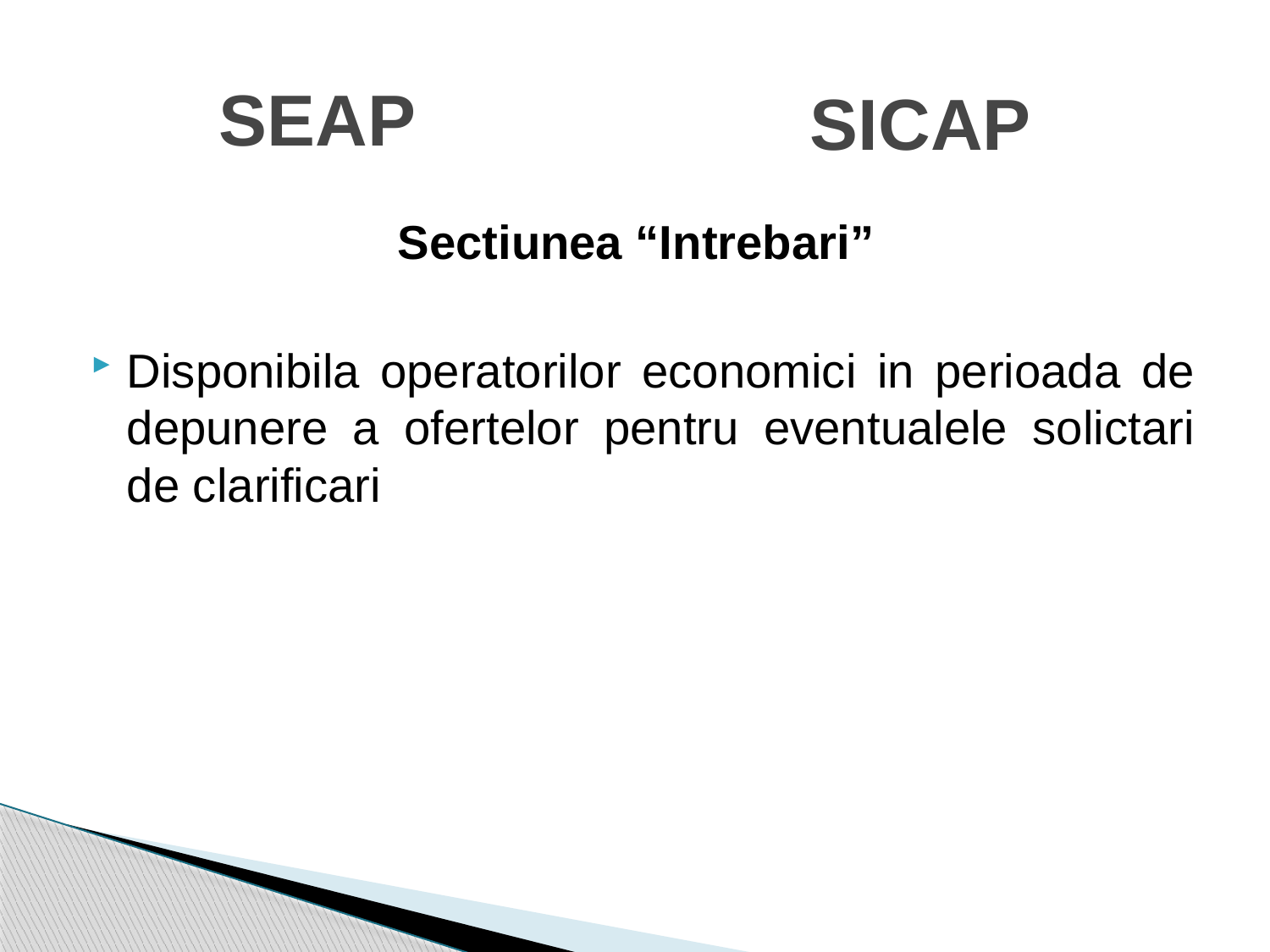

# SEAP
SICAP
Sectiunea “Intrebari”

Disponibila operatorilor economici in perioada de depunere a ofertelor pentru eventualele solictari de clarificari